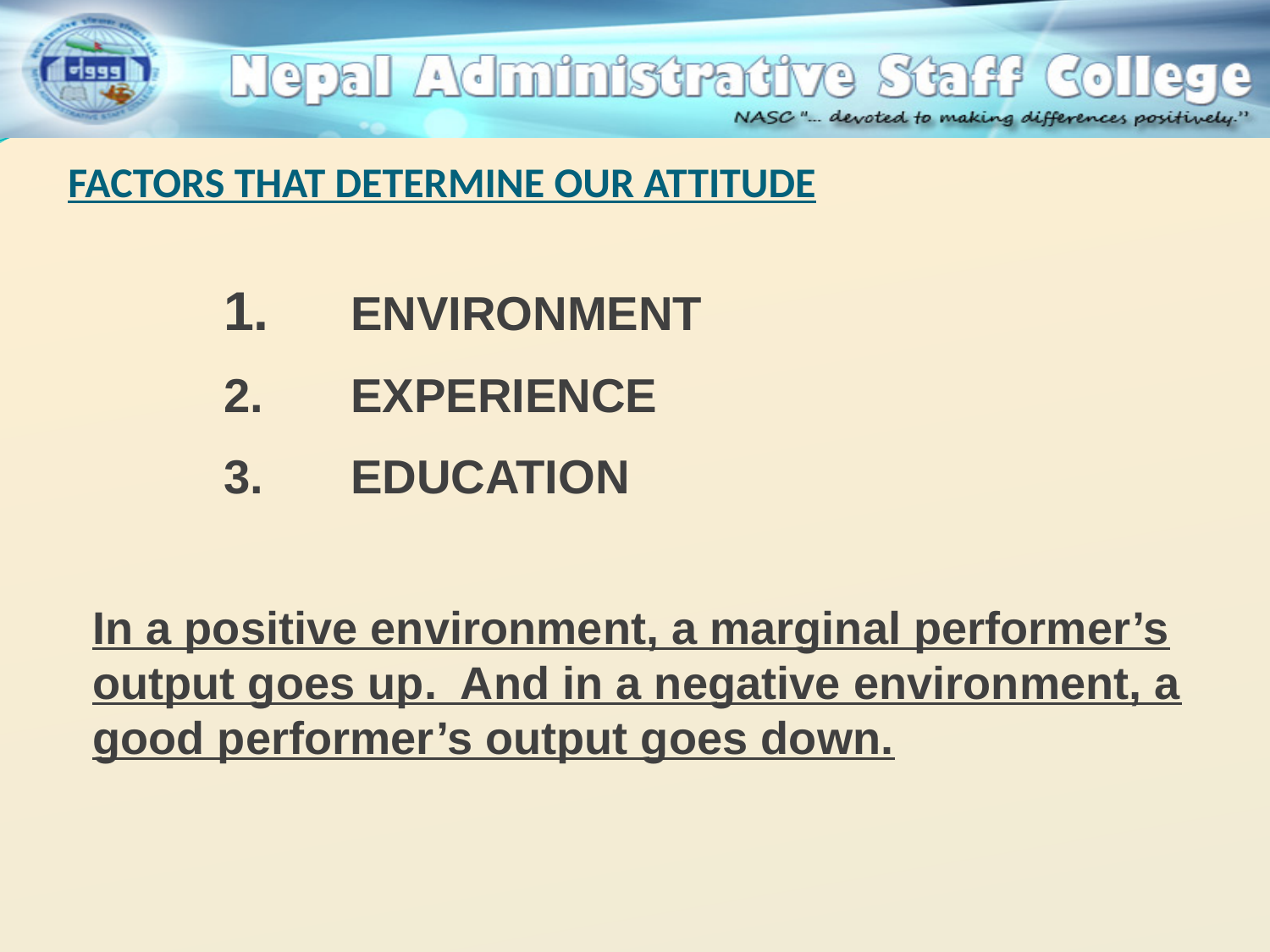

# FACTORS THAT DETERMINE OUR ATTITUDE
1.	ENVIRONMENT
2.	EXPERIENCE
3.	EDUCATION
In a positive environment, a marginal performer’s output goes up.  And in a negative environment, a good performer’s output goes down.